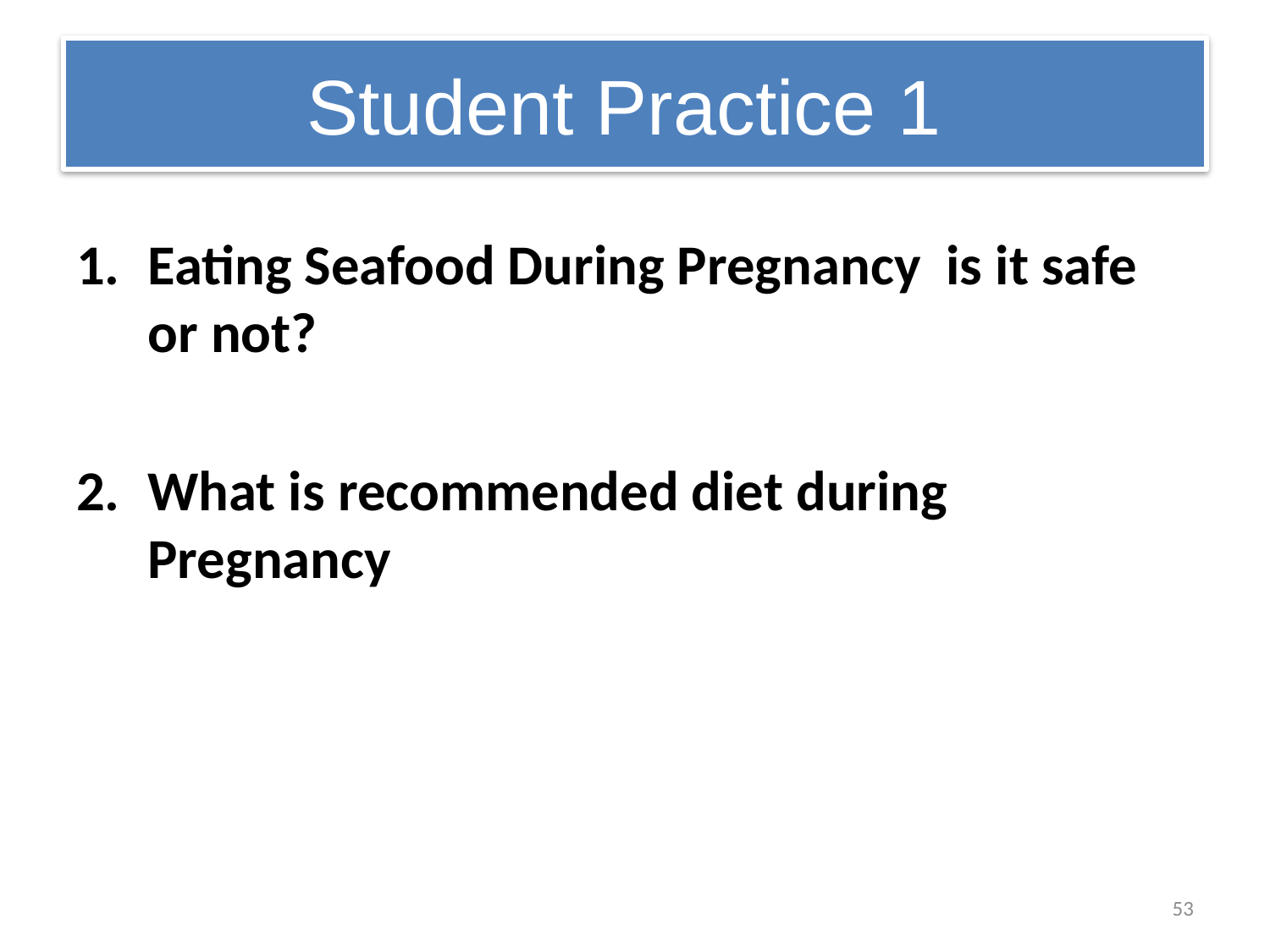

# Student Practice 1
Eating Seafood During Pregnancy  is it safe or not?

What is recommended diet during Pregnancy

53